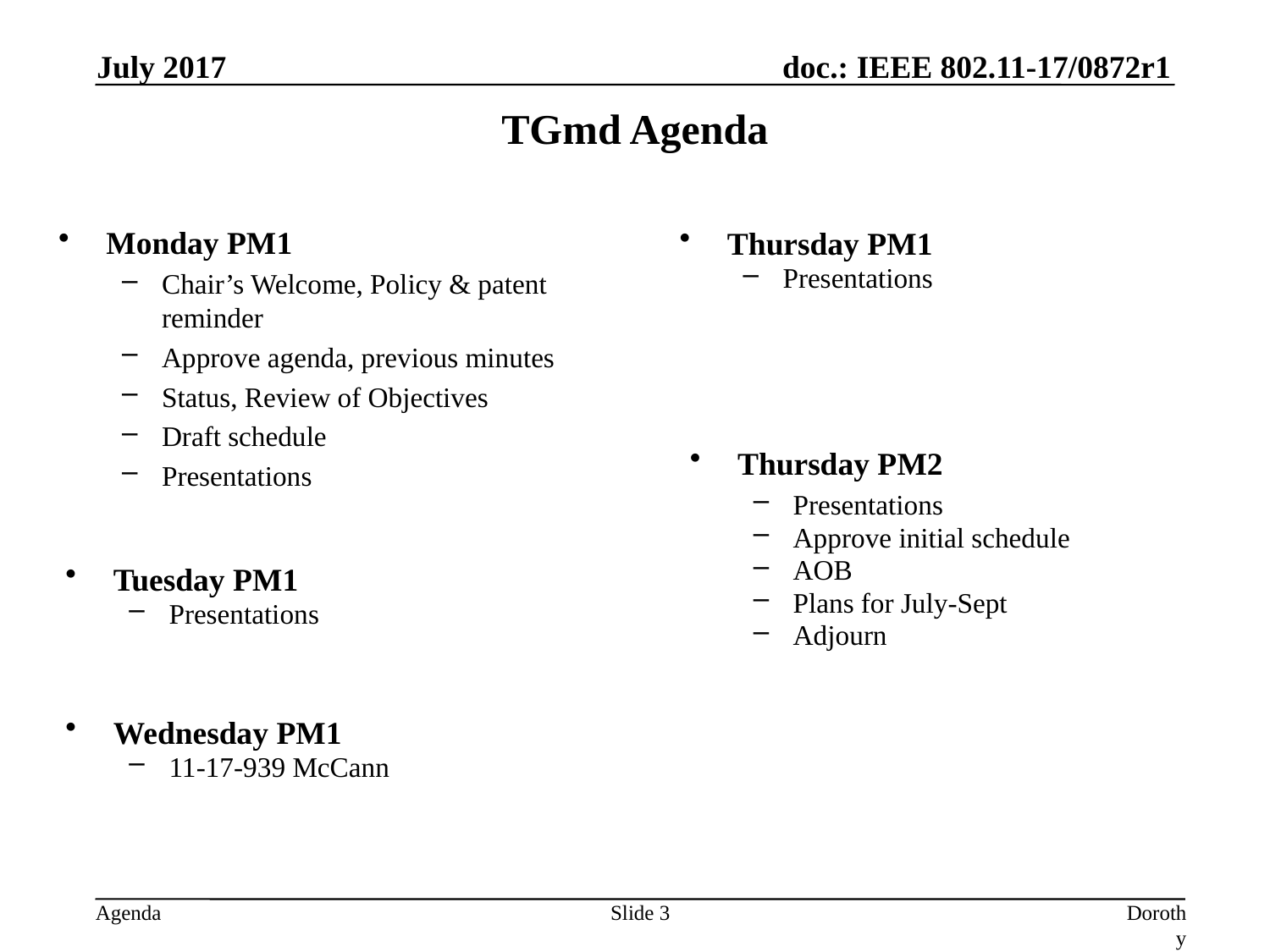

July 2017
# TGmd Agenda
Monday PM1
Chair’s Welcome, Policy & patent reminder
Approve agenda, previous minutes
Status, Review of Objectives
Draft schedule
Presentations
Thursday PM1
Presentations

Thursday PM2
Presentations
Approve initial schedule
AOB
Plans for July-Sept
Adjourn

Tuesday PM1
Presentations

Wednesday PM1
11-17-939 McCann

Slide 3
Dorothy Stanley, HP Enterprise